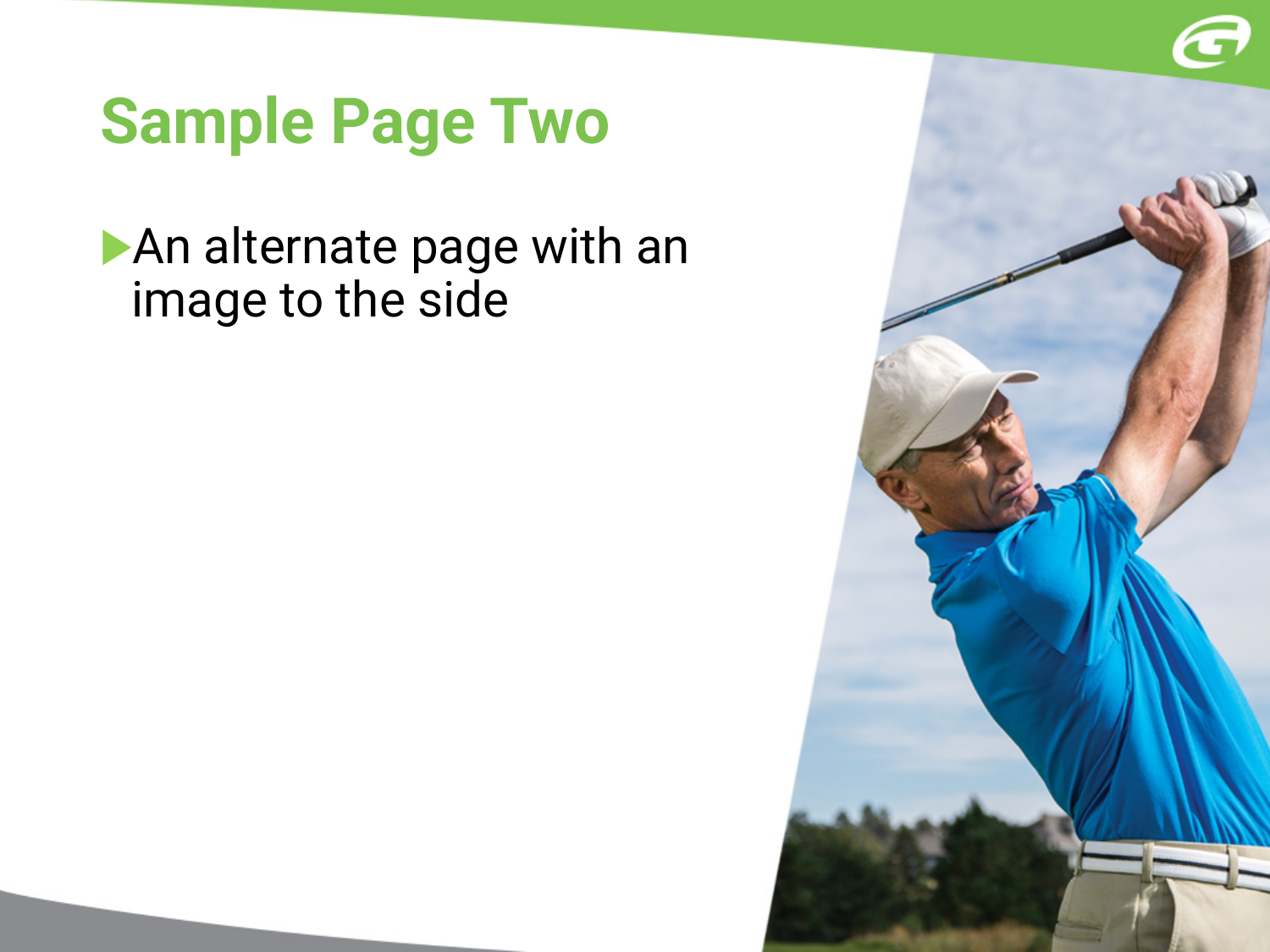

# Sample Page Two
An alternate page with an image to the side